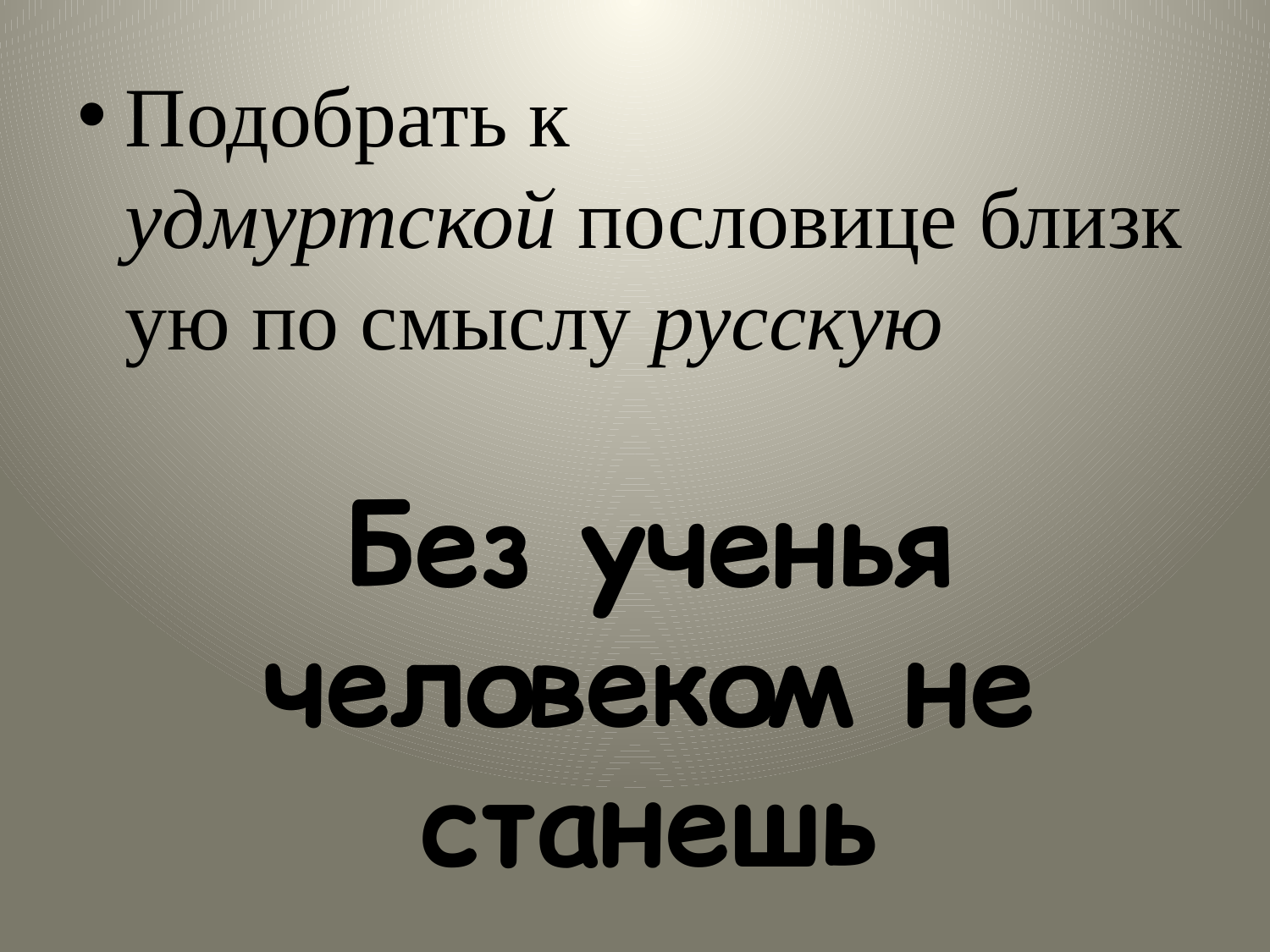

Подобрать к удмуртской пословице близкую по смыслу русскую

Без ученья человеком не станешь